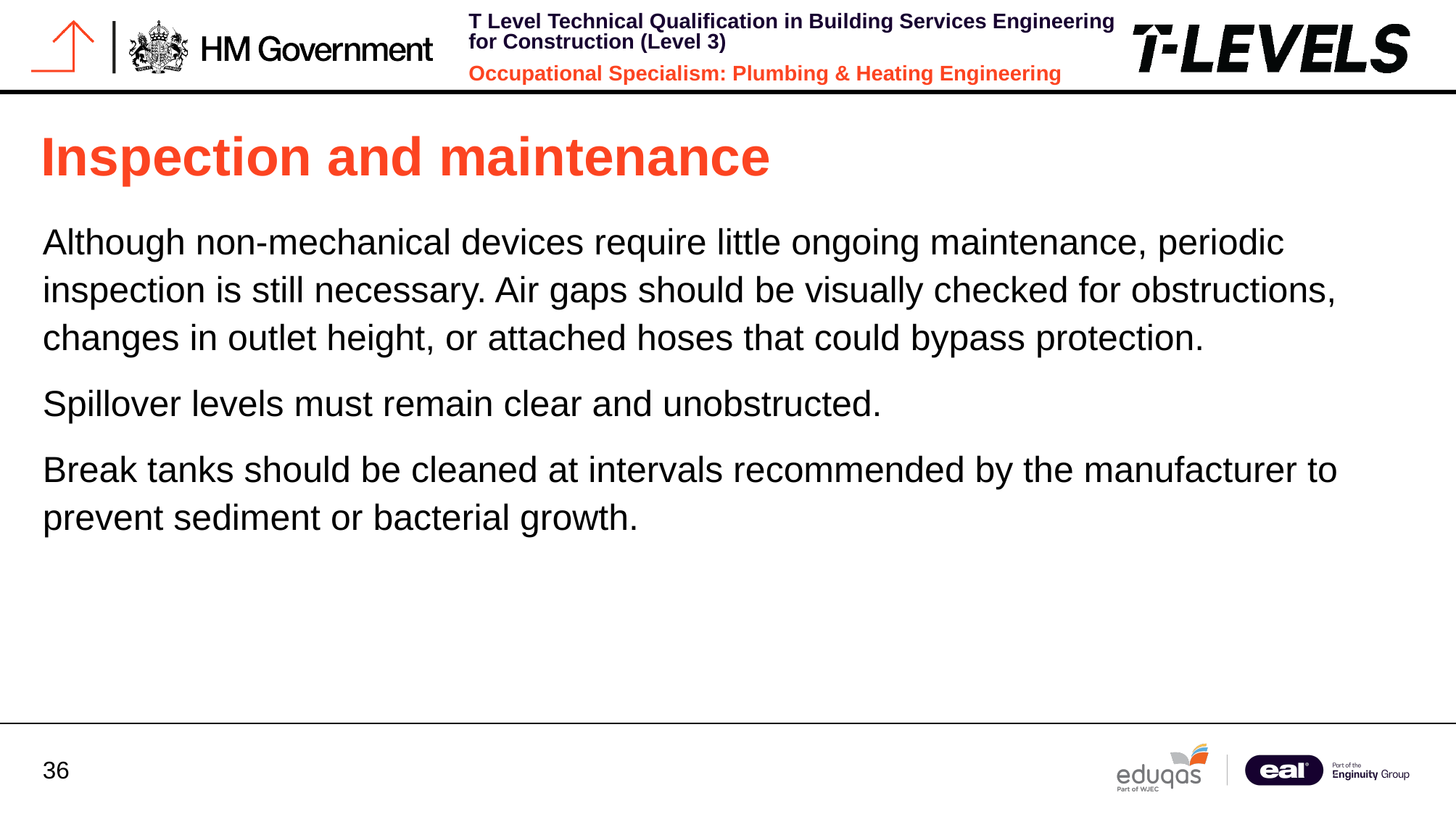

# Inspection and maintenance
Although non-mechanical devices require little ongoing maintenance, periodic inspection is still necessary. Air gaps should be visually checked for obstructions, changes in outlet height, or attached hoses that could bypass protection.
Spillover levels must remain clear and unobstructed.
Break tanks should be cleaned at intervals recommended by the manufacturer to prevent sediment or bacterial growth.